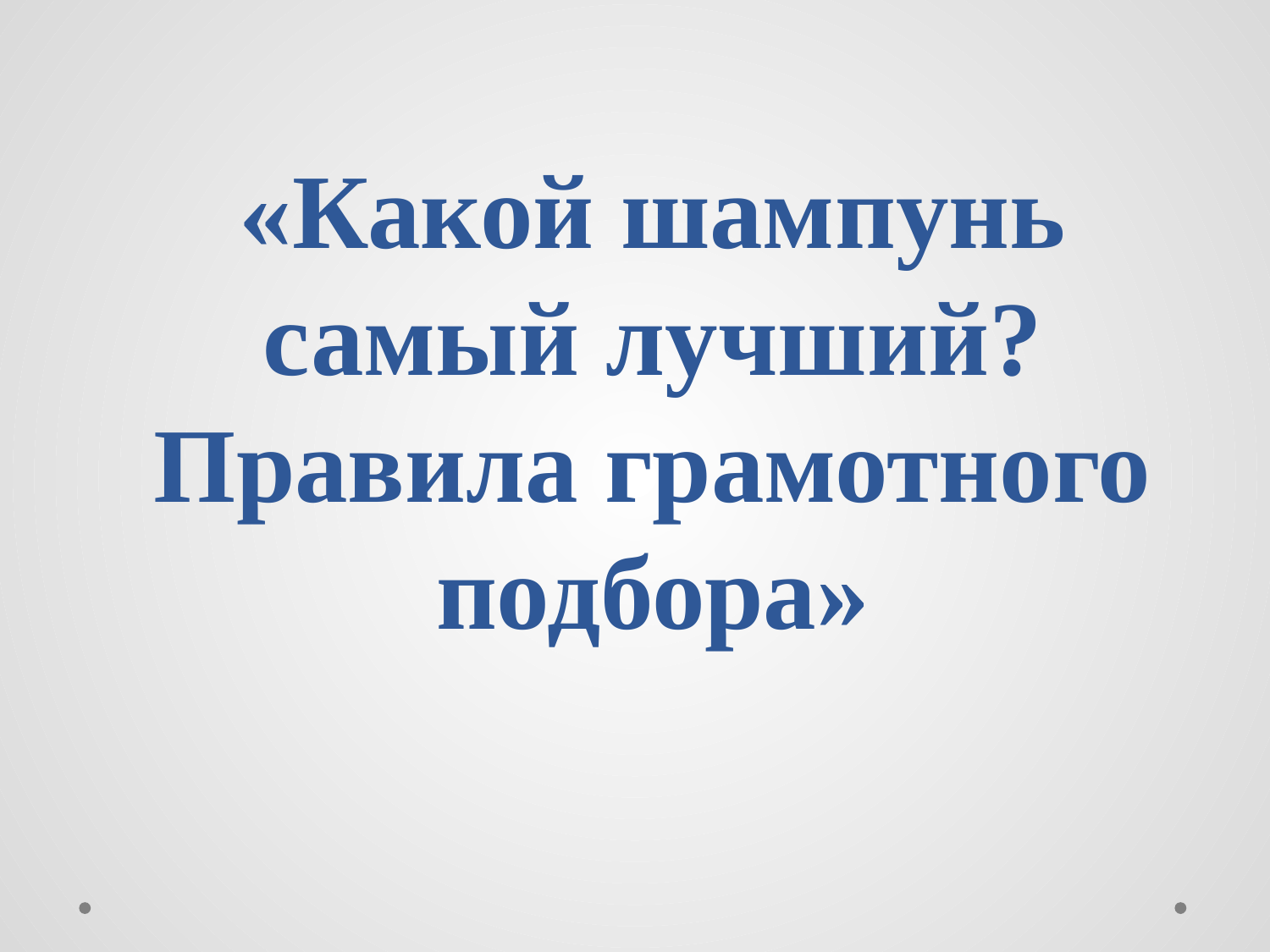

# «Какой шампунь самый лучший? Правила грамотного подбора»